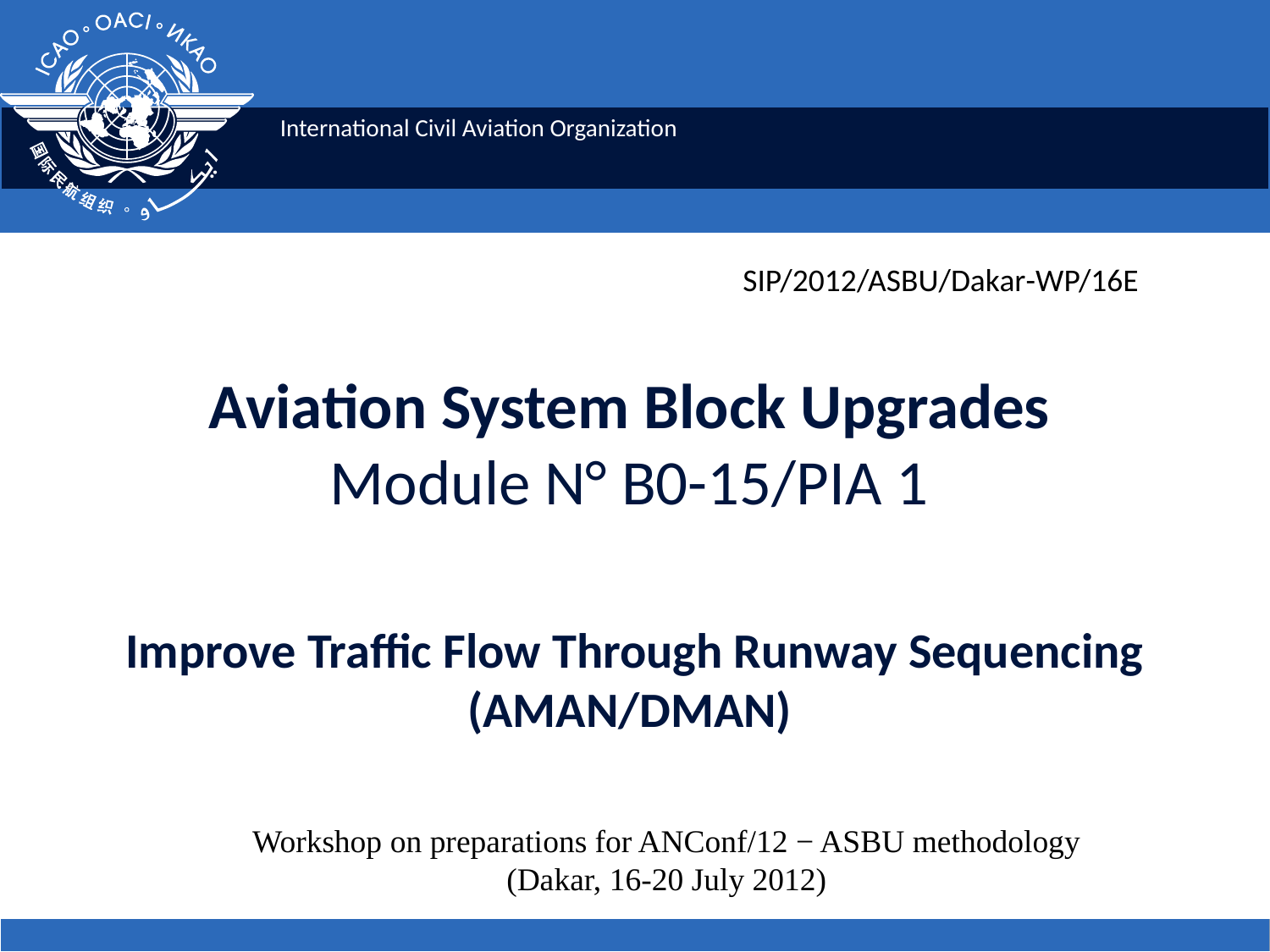

SIP/2012/ASBU/Dakar-WP/16E
# Aviation System Block Upgrades Module N° B0-15/PIA 1 Improve Traffic Flow Through Runway Sequencing (AMAN/DMAN)
Workshop on preparations for ANConf/12 − ASBU methodology
(Dakar, 16-20 July 2012)